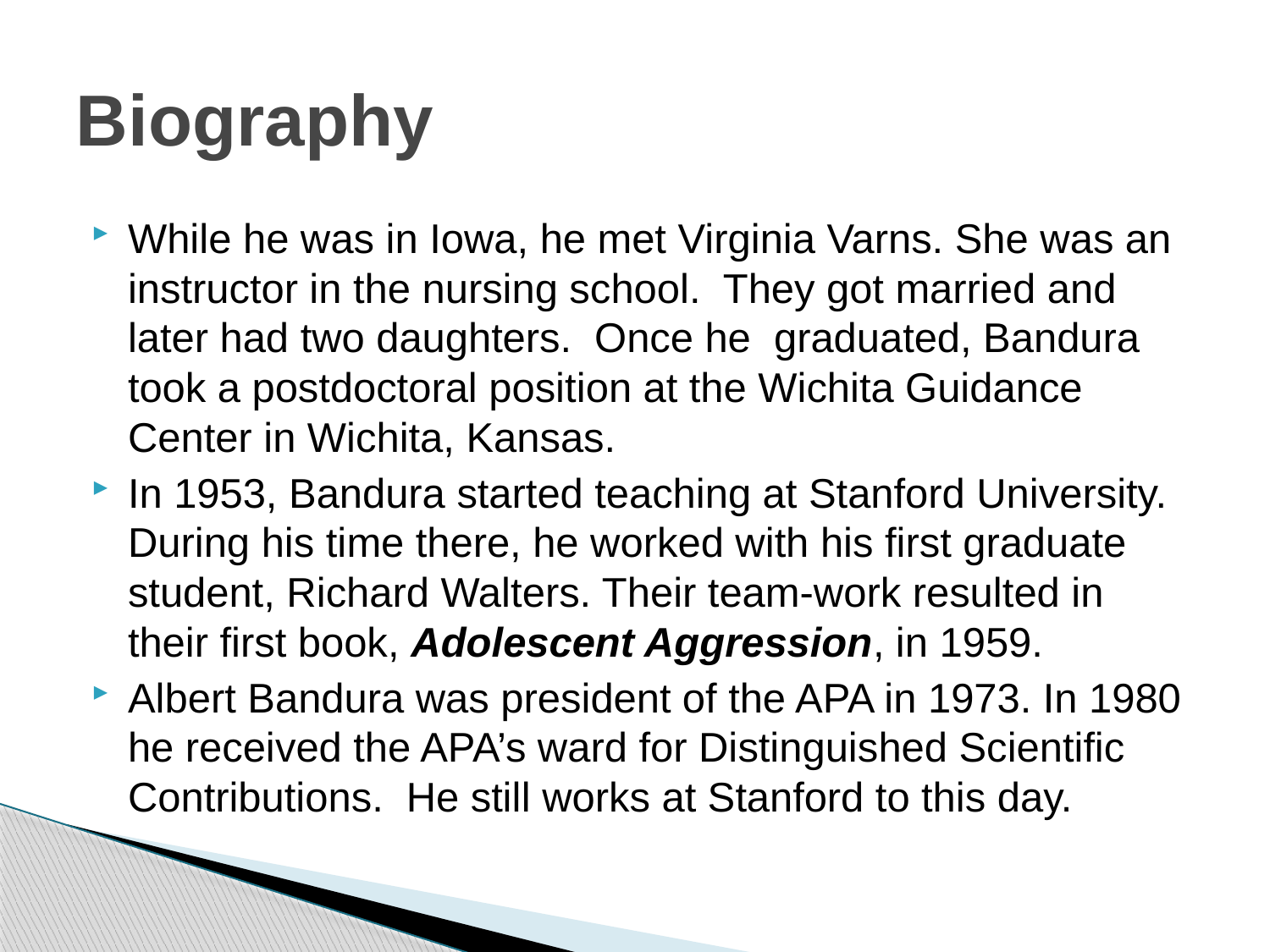

# Biography
While he was in Iowa, he met Virginia Varns. She was an instructor in the nursing school.  They got married and later had two daughters.  Once he  graduated, Bandura took a postdoctoral position at the Wichita Guidance Center in Wichita, Kansas.
In 1953, Bandura started teaching at Stanford University.  During his time there, he worked with his first graduate student, Richard Walters. Their team-work resulted in their first book, Adolescent Aggression, in 1959.
Albert Bandura was president of the APA in 1973. In 1980 he received the APA’s ward for Distinguished Scientific Contributions.  He still works at Stanford to this day.